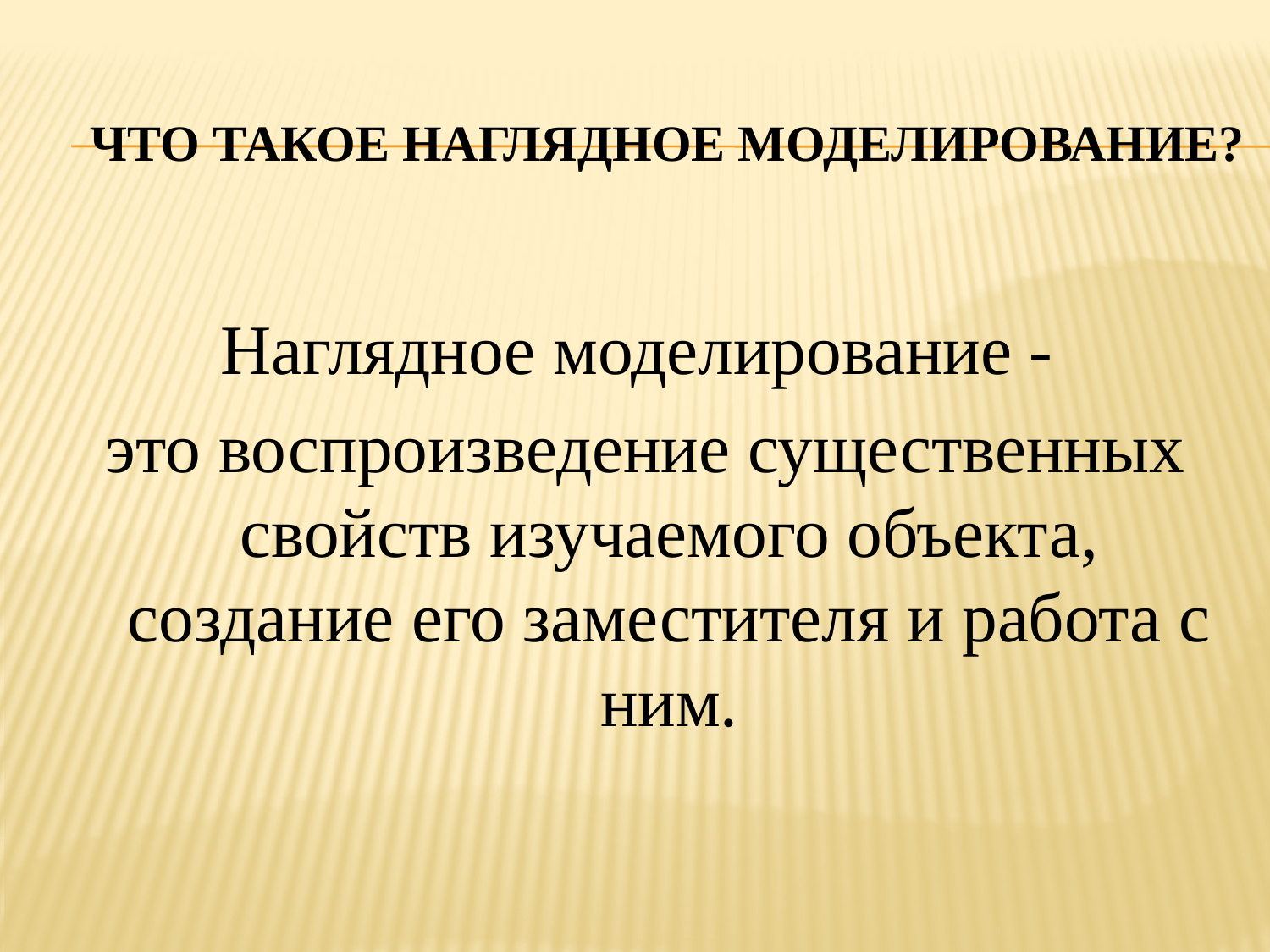

# Что такое наглядное моделирование?

Наглядное моделирование -
это воспроизведение существенных свойств изучаемого объекта, создание его заместителя и работа с ним.